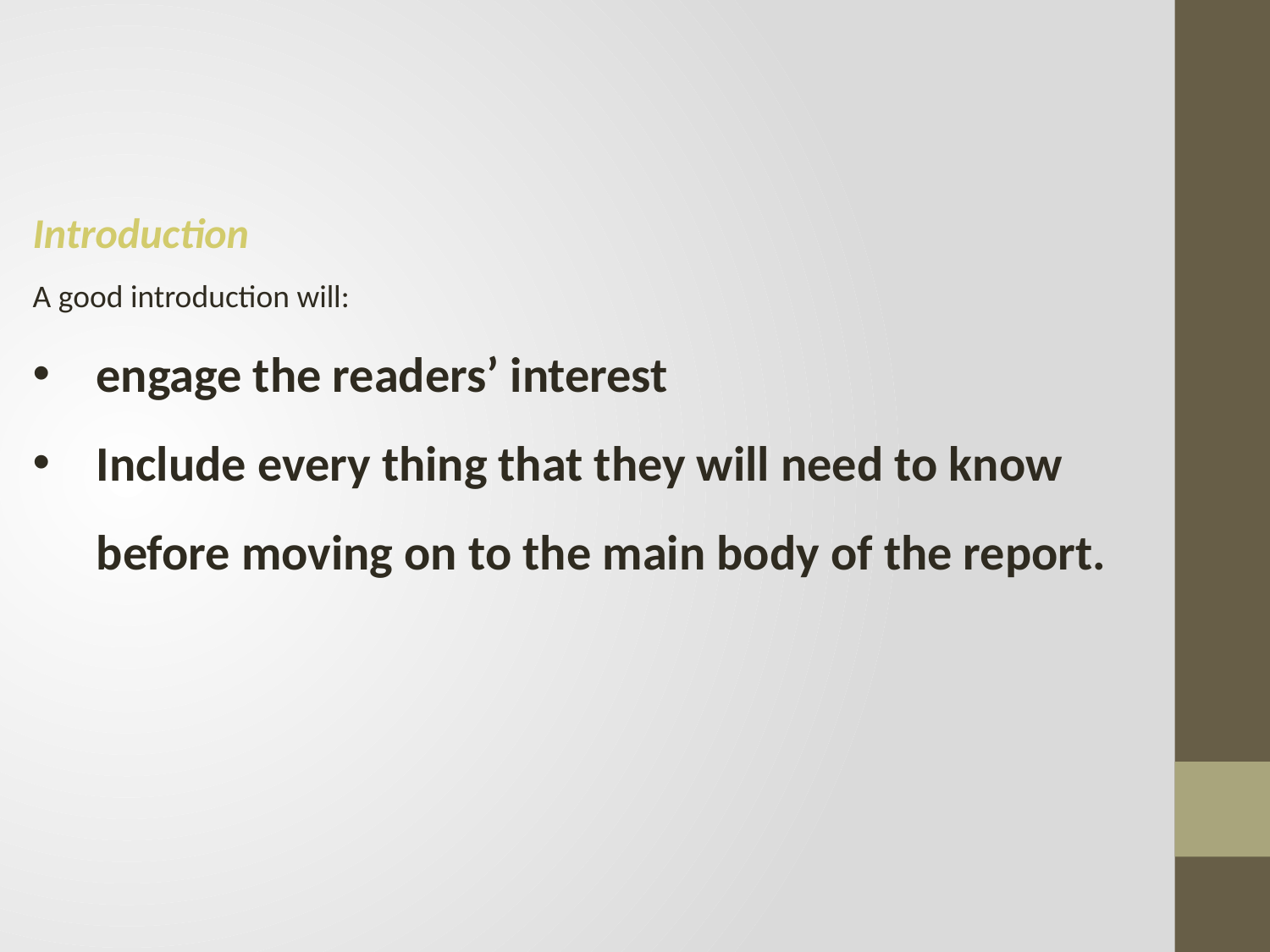

Introduction
A good introduction will:
engage the readers’ interest
Include every thing that they will need to know before moving on to the main body of the report.